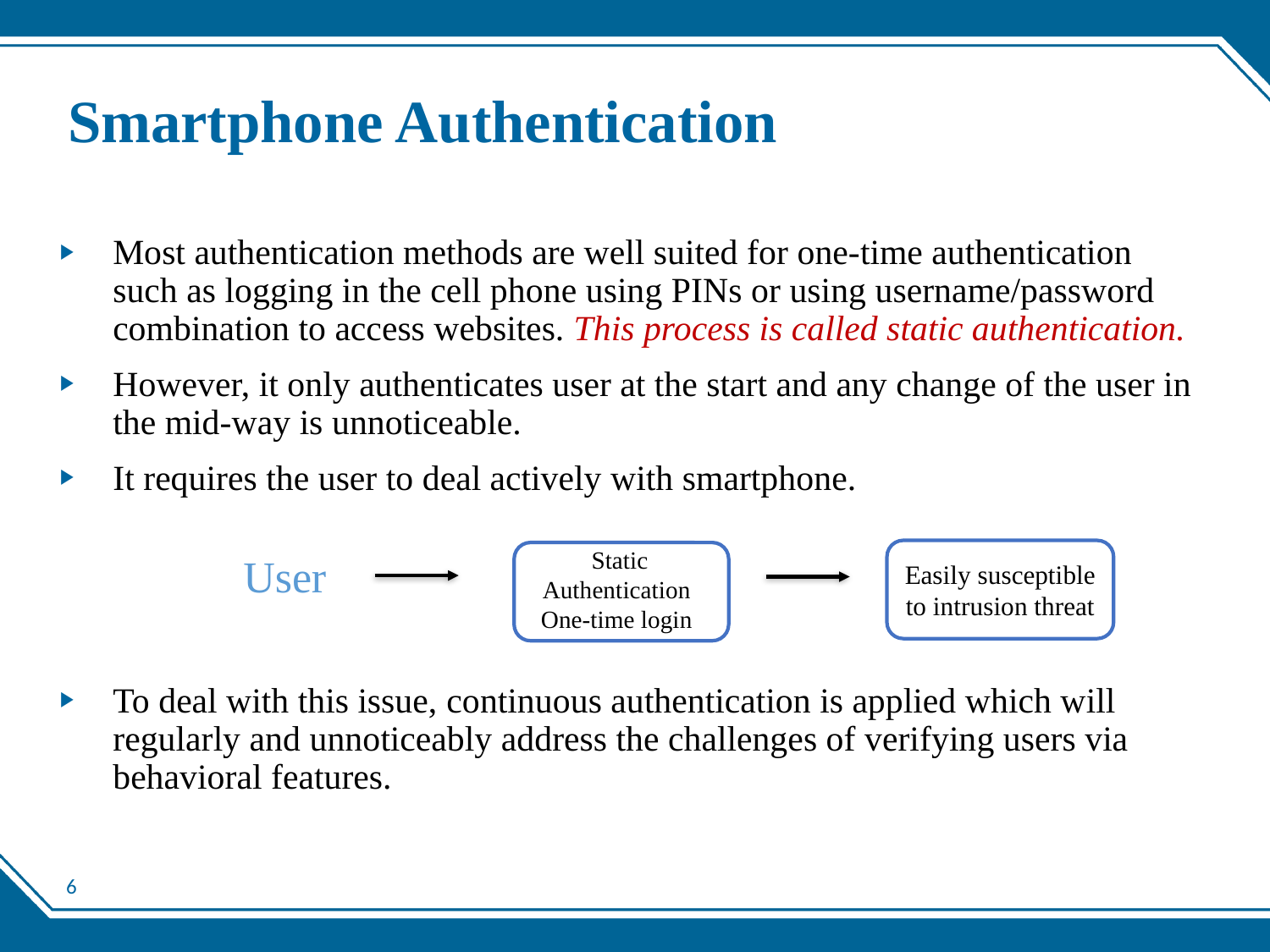

# Smartphone Authentication

Most authentication methods are well suited for one-time authentication such as logging in the cell phone using PINs or using username/password combination to access websites. This process is called static authentication.
However, it only authenticates user at the start and any change of the user in the mid-way is unnoticeable.
It requires the user to deal actively with smartphone.

To deal with this issue, continuous authentication is applied which will regularly and unnoticeably address the challenges of verifying users via behavioral features.

 Static Authentication One-time login
Easily susceptible to intrusion threat

User